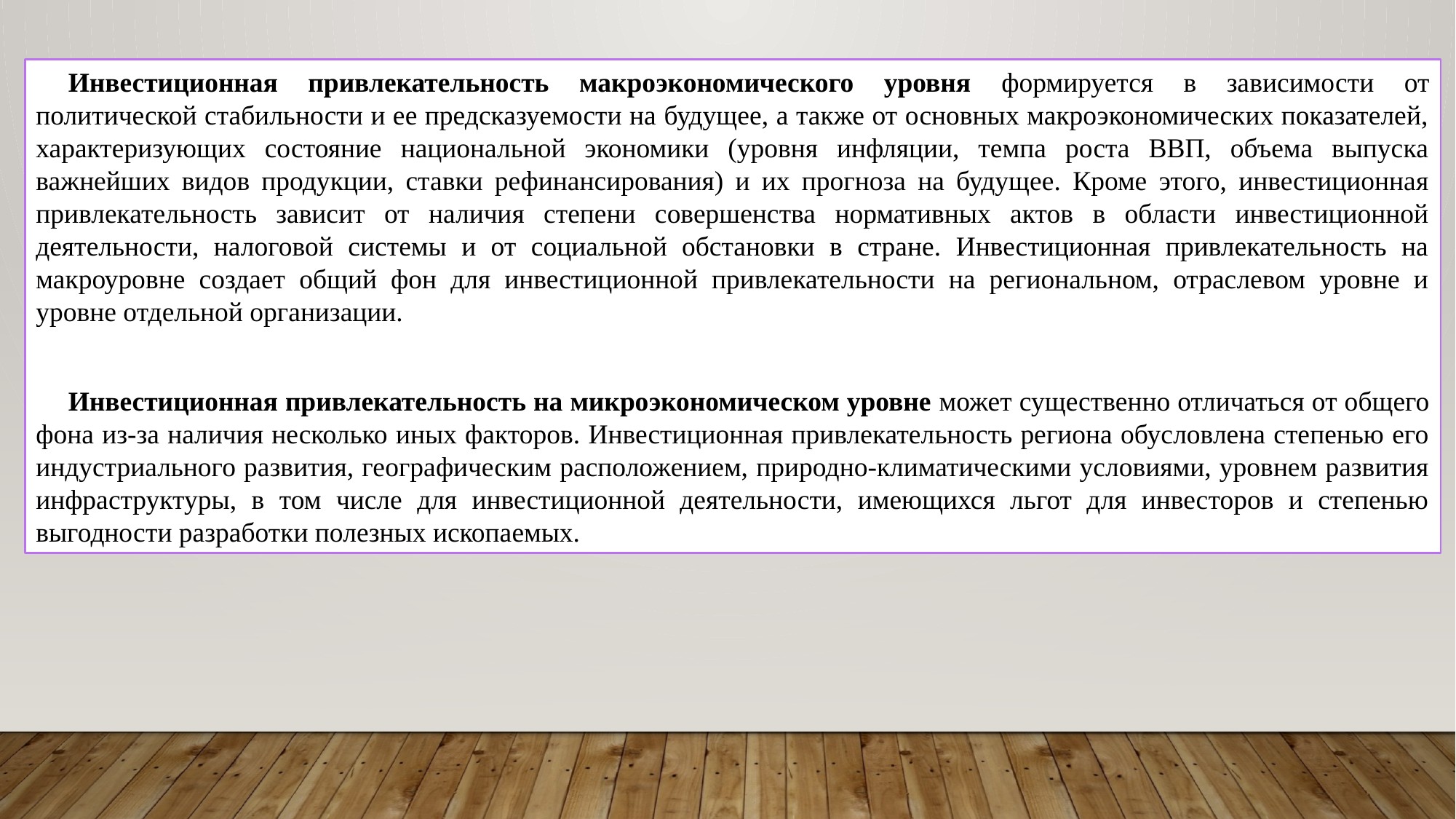

Инвестиционная привлекательность макроэкономического уровня формируется в зависимости от политической стабильности и ее предсказуемости на будущее, а также от основных макроэкономических показателей, характеризующих состояние национальной экономики (уровня инфляции, темпа роста ВВП, объема выпуска важнейших видов продукции, ставки рефинансирования) и их прогноза на будущее. Кроме этого, инвестиционная привлекательность зависит от наличия степени совершенства нормативных актов в области инвестиционной деятельности, налоговой системы и от социальной обстановки в стране. Инвестиционная привлекательность на макроуровне создает общий фон для инвестиционной привлекательности на региональном, отраслевом уровне и уровне отдельной организации.

Инвестиционная привлекательность на микроэкономическом уровне может существенно отличаться от общего фона из-за наличия несколько иных факторов. Инвестиционная привлекательность региона обусловлена степенью его индустриального развития, географическим расположением, природно-климатическими условиями, уровнем развития инфраструктуры, в том числе для инвестиционной деятельности, имеющихся льгот для инвесторов и степенью выгодности разработки полезных ископаемых.